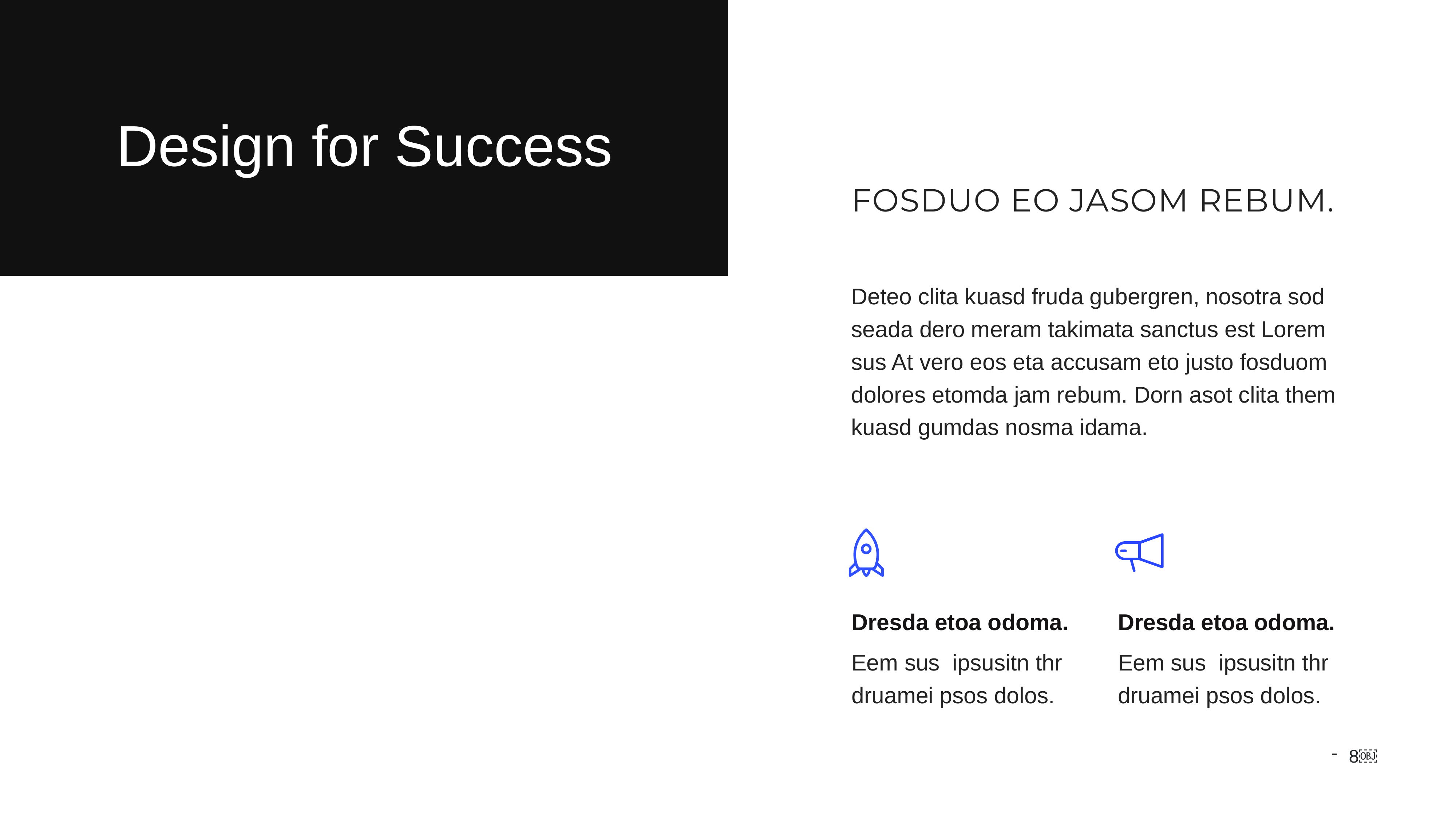

Design for Success
Fosduo eO jasom rebum.
Deteo clita kuasd fruda gubergren, nosotra sod seada dero meram takimata sanctus est Lorem sus At vero eos eta accusam eto justo fosduom dolores etomda jam rebum. Dorn asot clita them kuasd gumdas nosma idama.

Dresda etoa odoma.
Eem sus  ipsusitn thr druamei psos dolos.
Dresda etoa odoma.
Eem sus  ipsusitn thr druamei psos dolos.